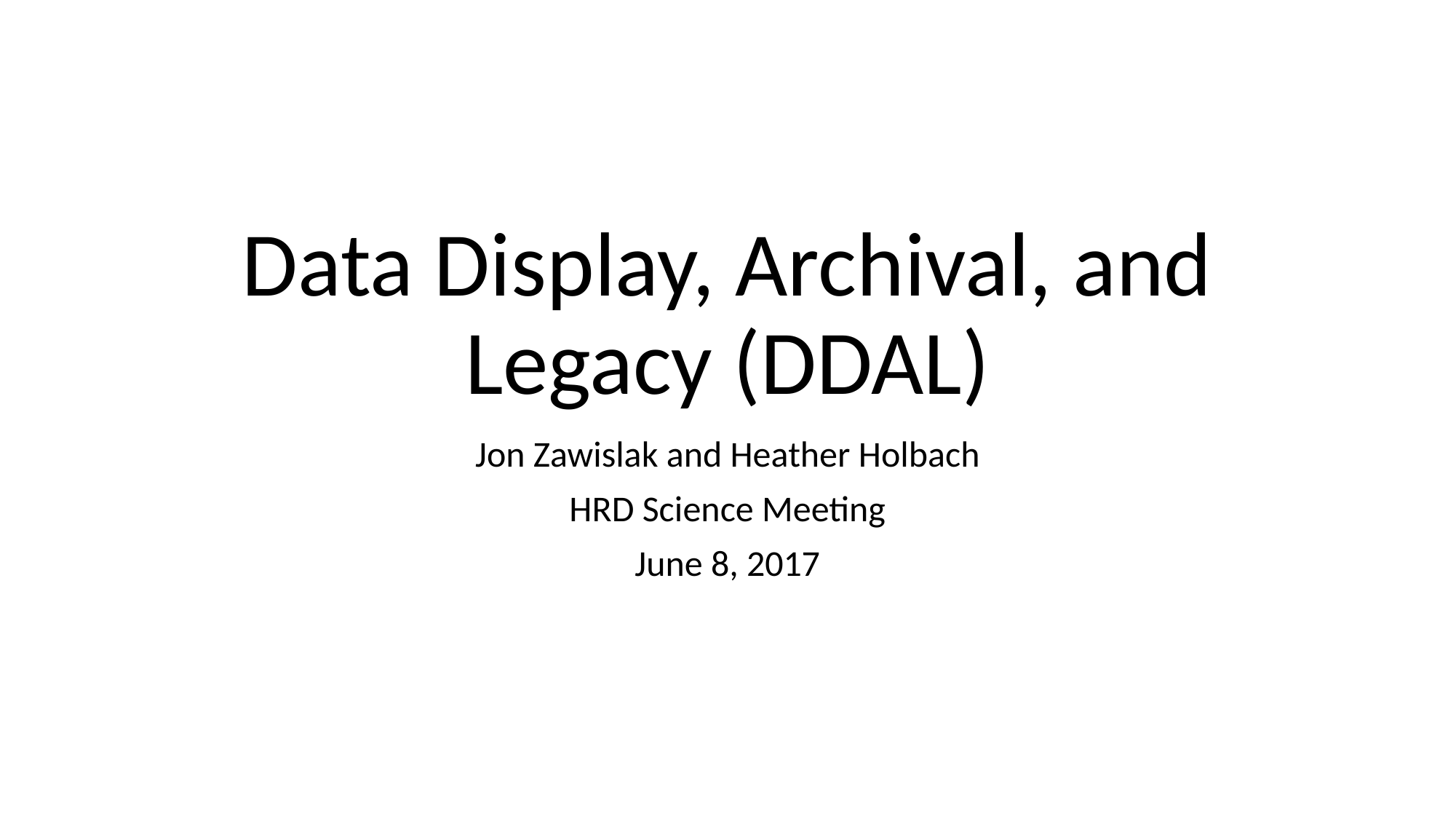

# Data Display, Archival, and Legacy (DDAL)
Jon Zawislak and Heather Holbach
HRD Science Meeting
June 8, 2017